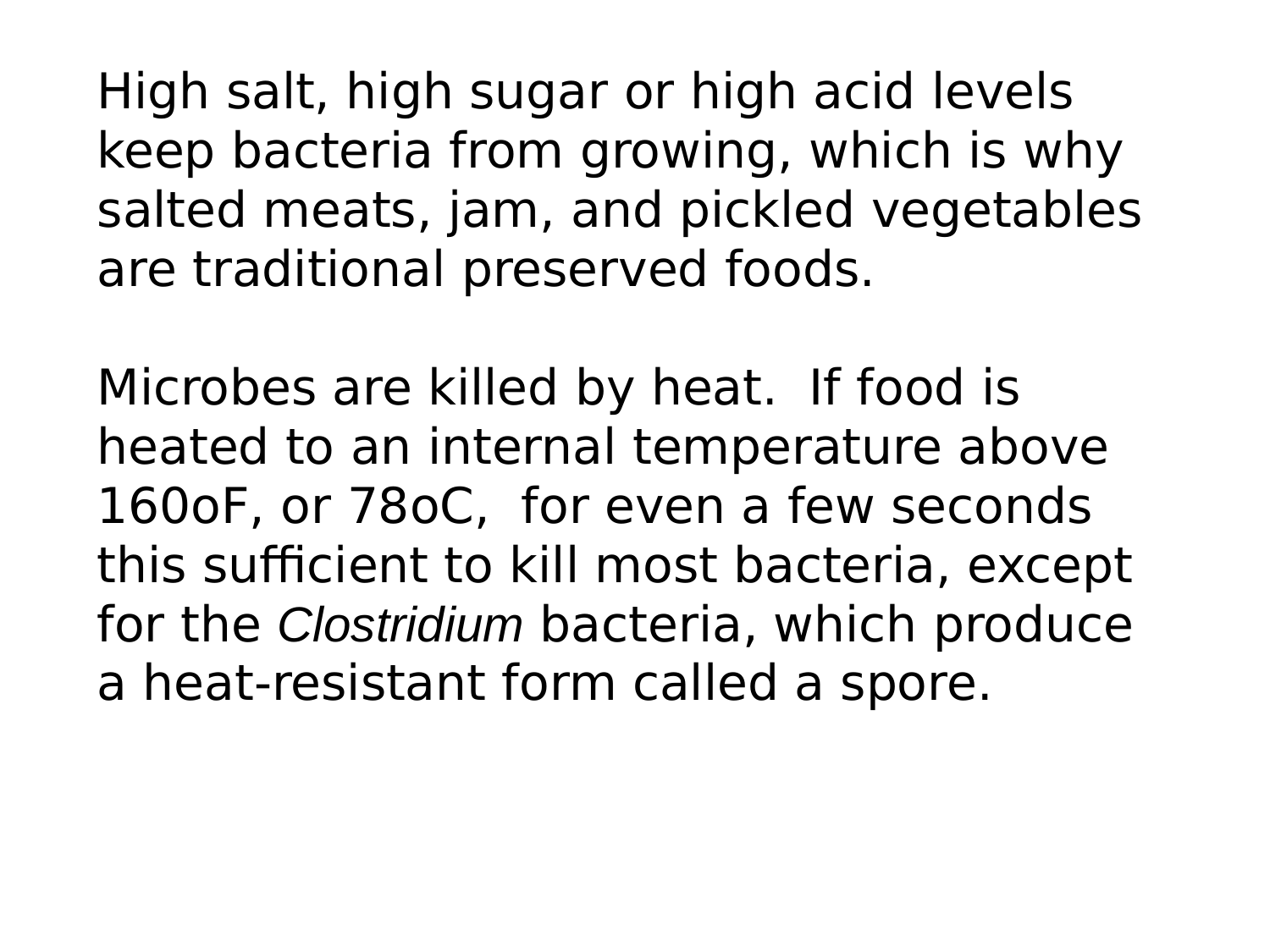

High salt, high sugar or high acid levels keep bacteria from growing, which is why salted meats, jam, and pickled vegetables are traditional preserved foods.

Microbes are killed by heat.  If food is heated to an internal temperature above 160oF, or 78oC,  for even a few seconds this sufficient to kill most bacteria, except for the Clostridium bacteria, which produce a heat-resistant form called a spore.